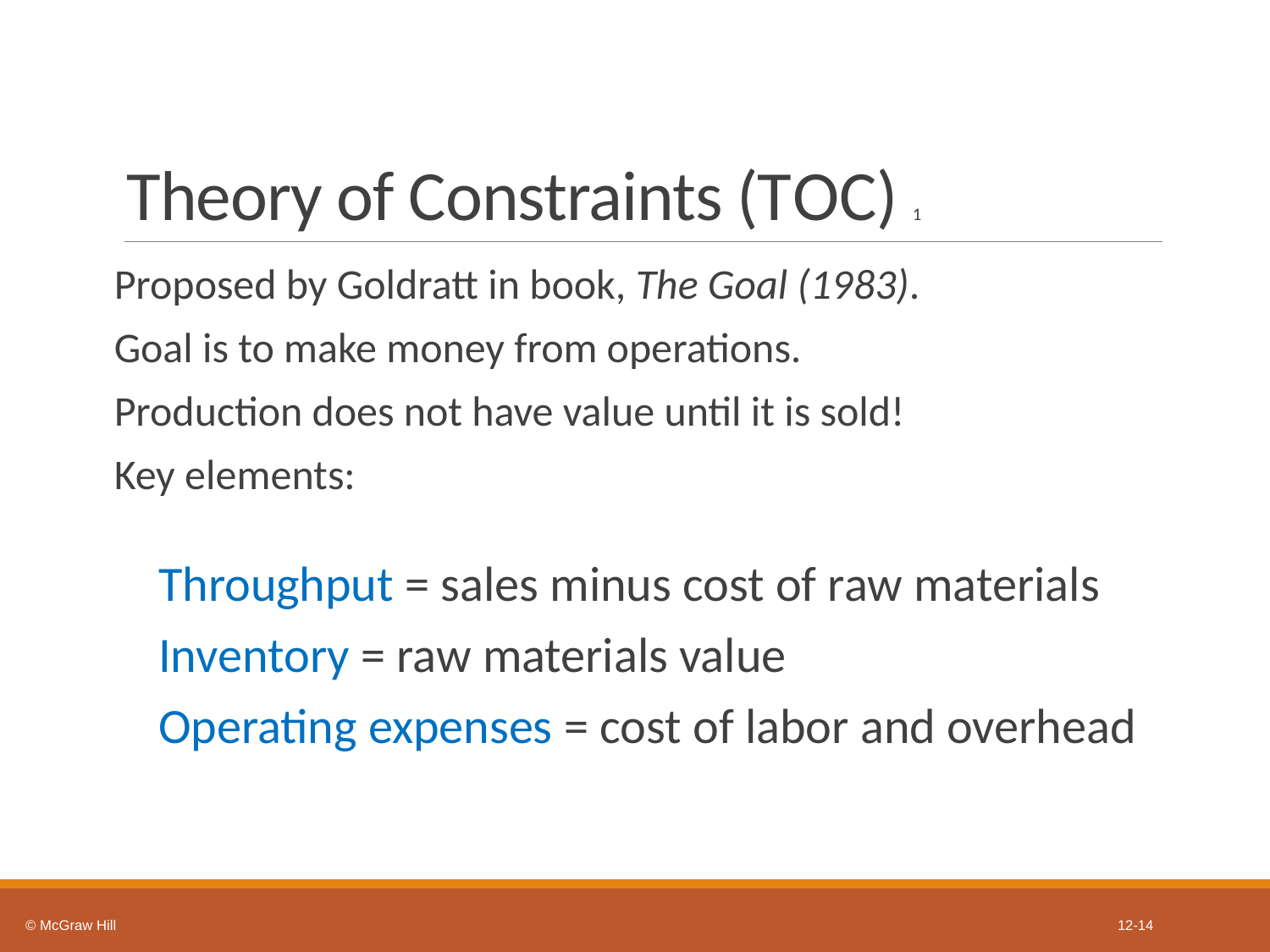

# Theory of Constraints (T O C) 1
Proposed by Goldratt in book, The Goal (19 83).
Goal is to make money from operations.
Production does not have value until it is sold!
Key elements:
Throughput = sales minus cost of raw materials
Inventory = raw materials value
Operating expenses = cost of labor and overhead